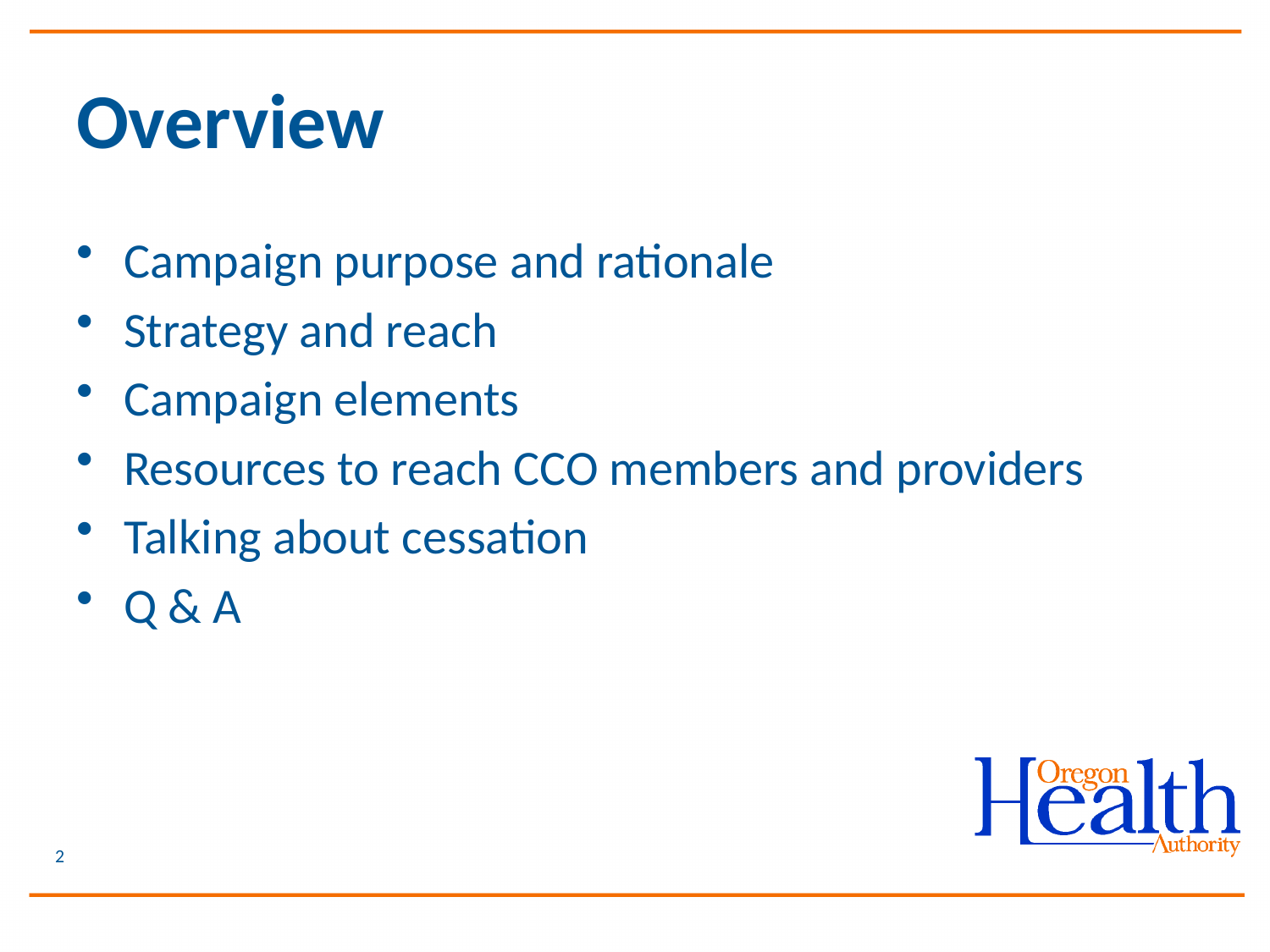

# Overview
Campaign purpose and rationale
Strategy and reach
Campaign elements
Resources to reach CCO members and providers
Talking about cessation
Q & A

2